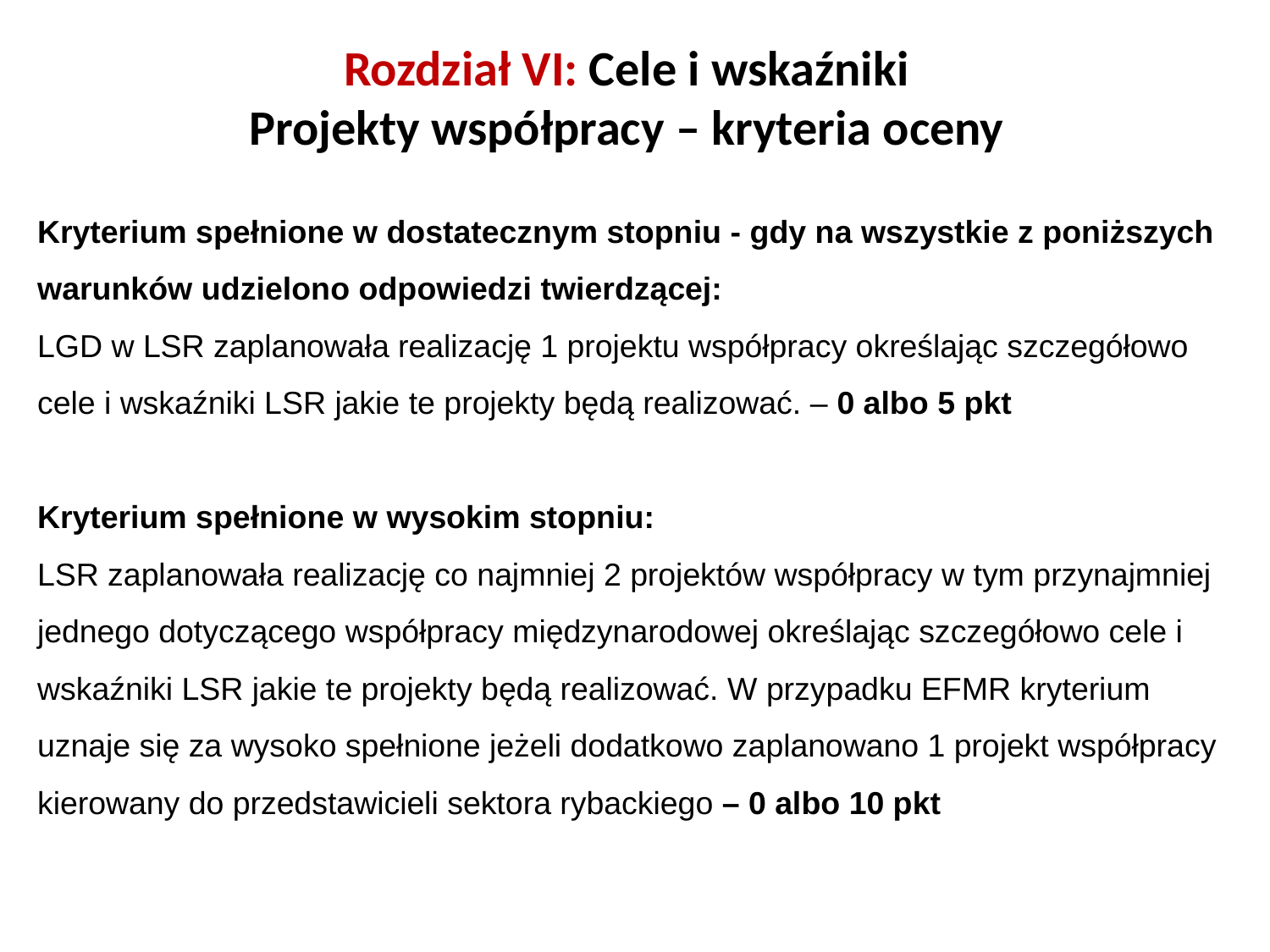

# Rozdział VI: Cele i wskaźniki Projekty współpracy – kryteria oceny

Kryterium spełnione w dostatecznym stopniu - gdy na wszystkie z poniższych warunków udzielono odpowiedzi twierdzącej:
LGD w LSR zaplanowała realizację 1 projektu współpracy określając szczegółowo cele i wskaźniki LSR jakie te projekty będą realizować. – 0 albo 5 pkt

Kryterium spełnione w wysokim stopniu:
LSR zaplanowała realizację co najmniej 2 projektów współpracy w tym przynajmniej jednego dotyczącego współpracy międzynarodowej określając szczegółowo cele i wskaźniki LSR jakie te projekty będą realizować. W przypadku EFMR kryterium uznaje się za wysoko spełnione jeżeli dodatkowo zaplanowano 1 projekt współpracy kierowany do przedstawicieli sektora rybackiego – 0 albo 10 pkt